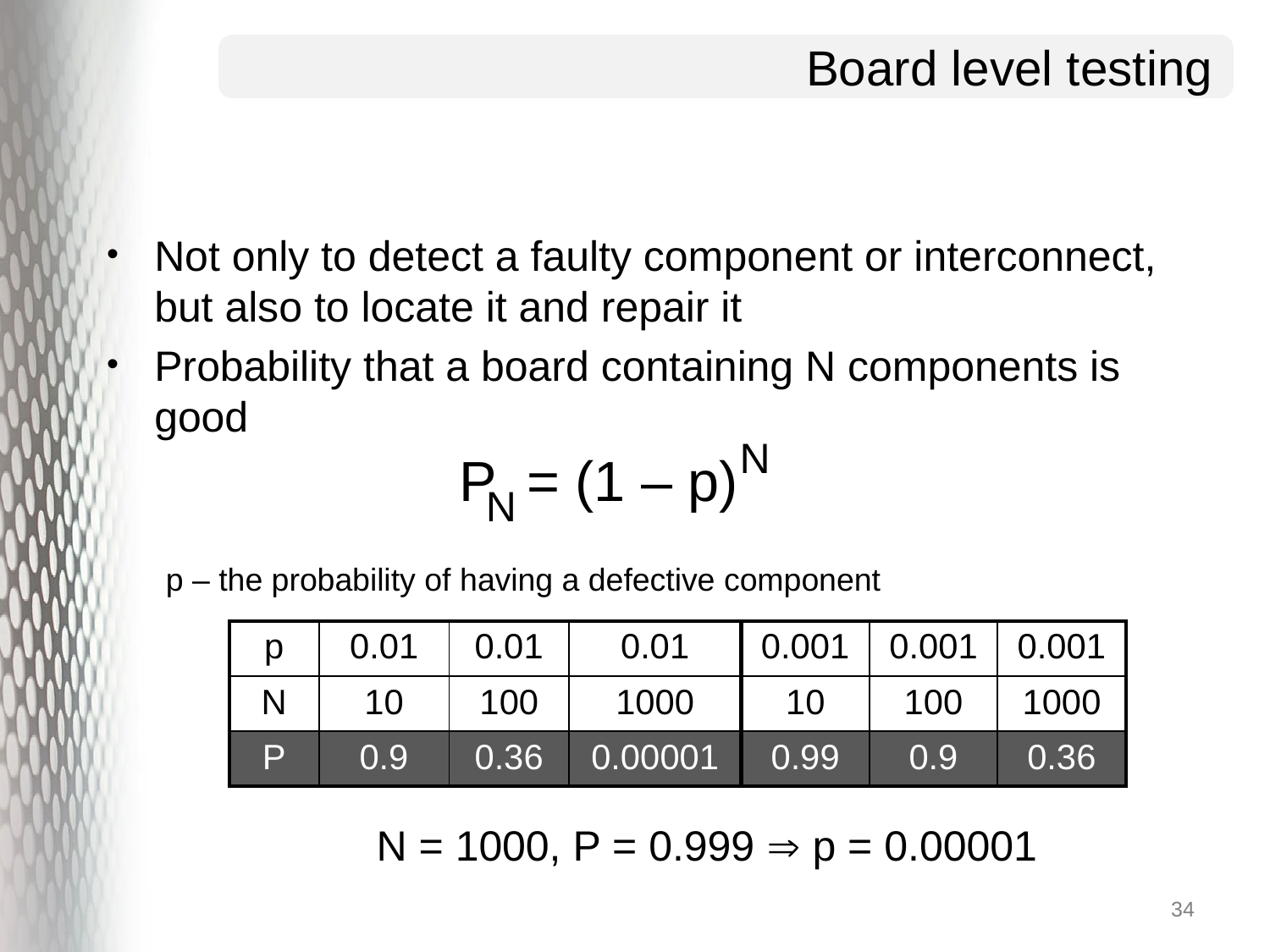

# Board level testing
Not only to detect a faulty component or interconnect, but also to locate it and repair it
Probability that a board containing N components is good
N
P  = (1 – p)
N
p – the probability of having a defective component
| p | 0.01 | 0.01 | 0.01 | 0.001 | 0.001 | 0.001 |
| --- | --- | --- | --- | --- | --- | --- |
| N | 10 | 100 | 1000 | 10 | 100 | 1000 |
| P | 0.9 | 0.36 | 0.00001 | 0.99 | 0.9 | 0.36 |
N = 1000, P = 0.999 ⇒ p = 0.00001